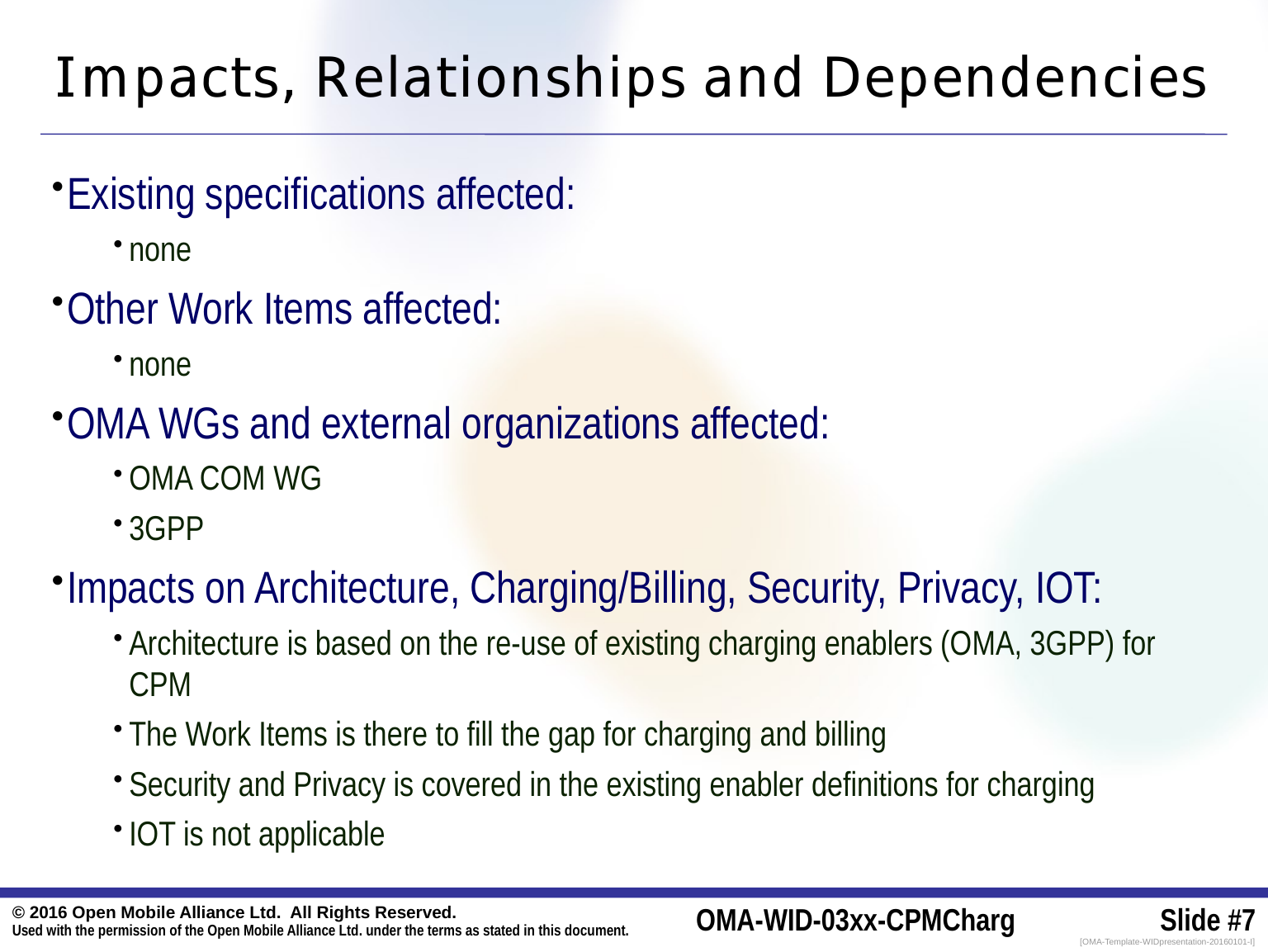

# Impacts, Relationships and Dependencies
Existing specifications affected:
none
Other Work Items affected:
none
OMA WGs and external organizations affected:
OMA COM WG
3GPP
Impacts on Architecture, Charging/Billing, Security, Privacy, IOT:
Architecture is based on the re-use of existing charging enablers (OMA, 3GPP) for CPM
The Work Items is there to fill the gap for charging and billing
Security and Privacy is covered in the existing enabler definitions for charging
IOT is not applicable